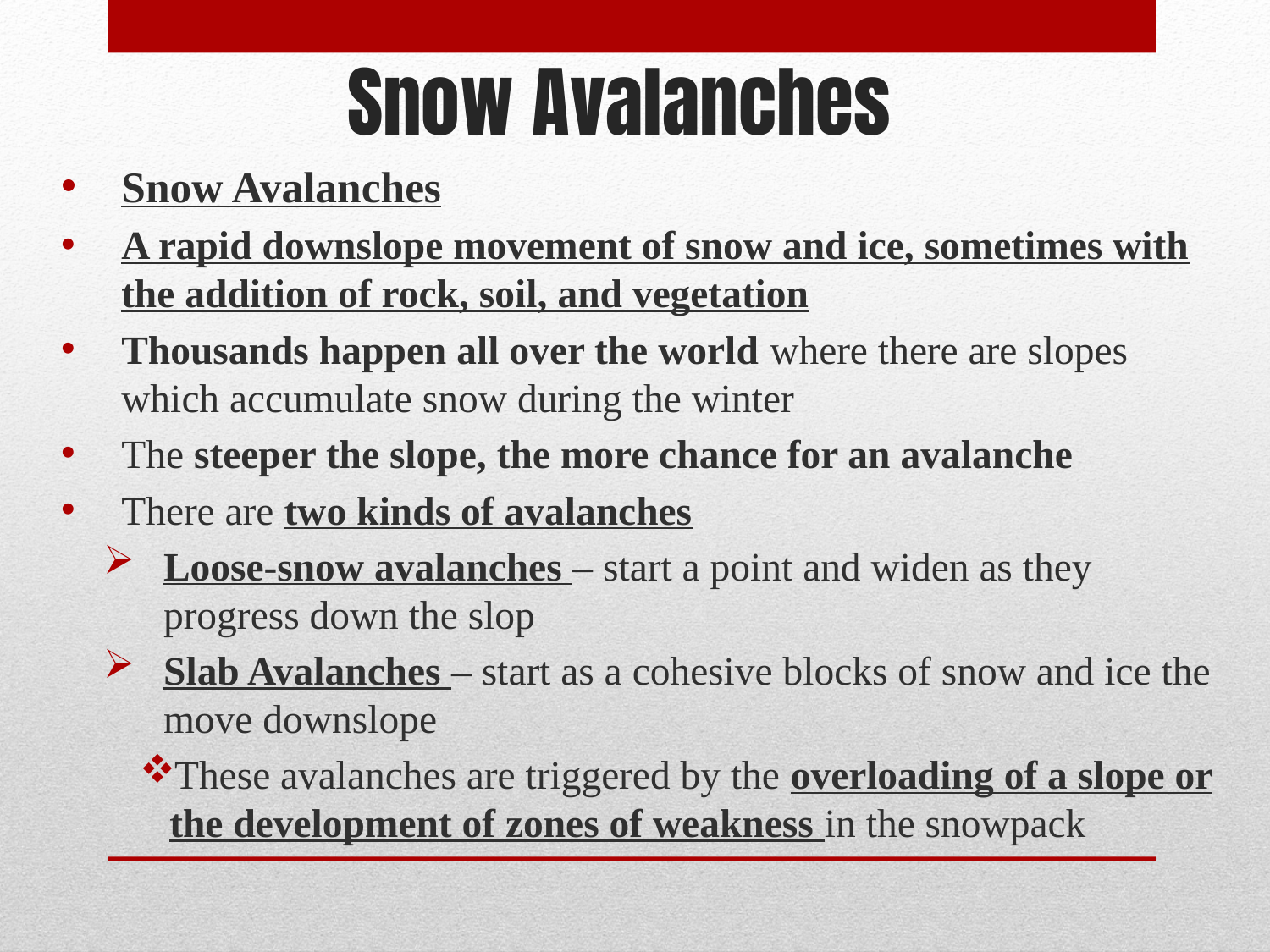

Snow Avalanches
Snow Avalanches
A rapid downslope movement of snow and ice, sometimes with the addition of rock, soil, and vegetation
Thousands happen all over the world where there are slopes which accumulate snow during the winter
The steeper the slope, the more chance for an avalanche
There are two kinds of avalanches
Loose-snow avalanches – start a point and widen as they progress down the slop
Slab Avalanches – start as a cohesive blocks of snow and ice the move downslope
These avalanches are triggered by the overloading of a slope or the development of zones of weakness in the snowpack